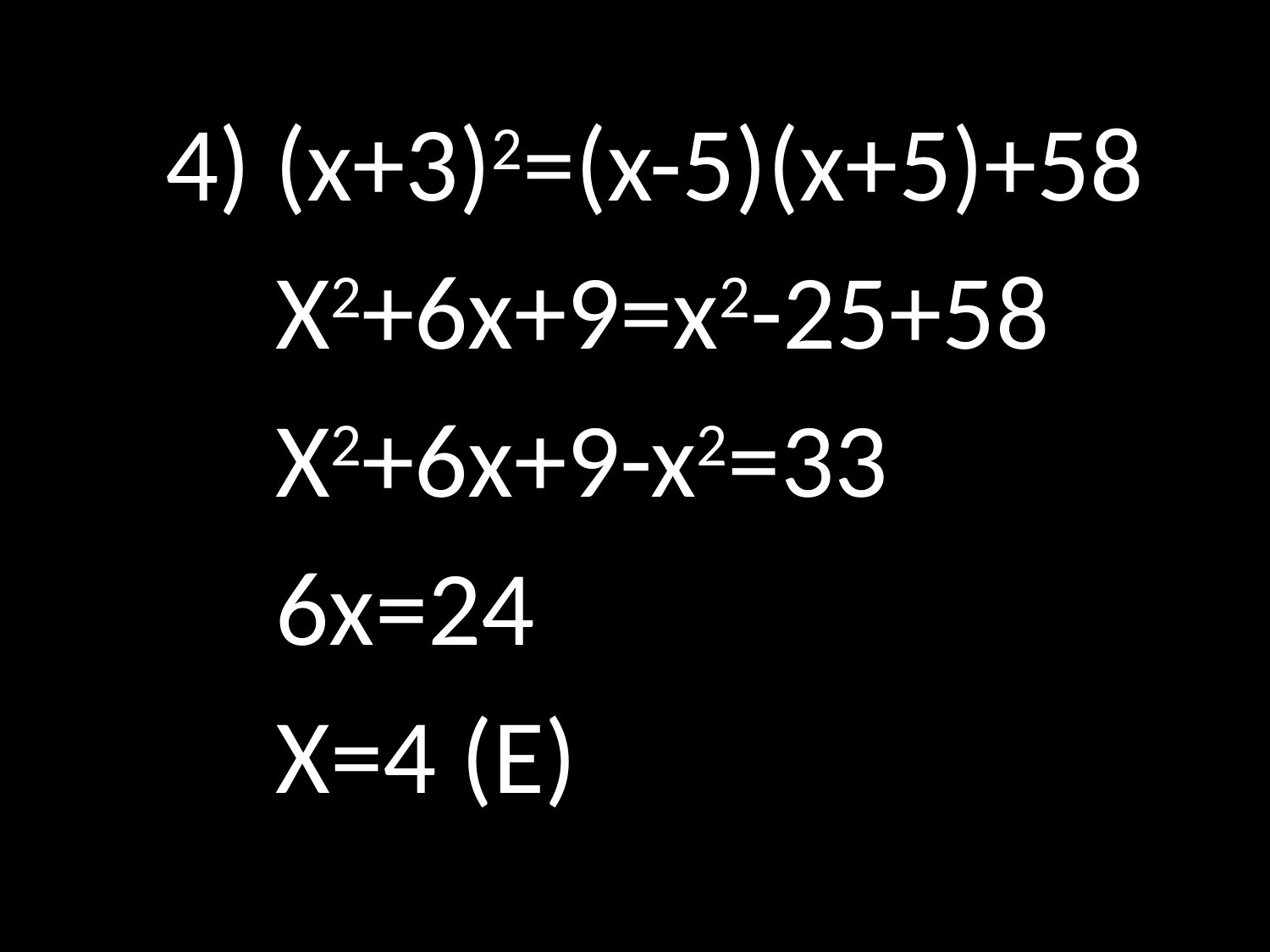

4) (x+3)2=(x-5)(x+5)+58
           X2+6x+9=x2-25+58
           X2+6x+9-x2=33
           6x=24
           X=4 (Е)